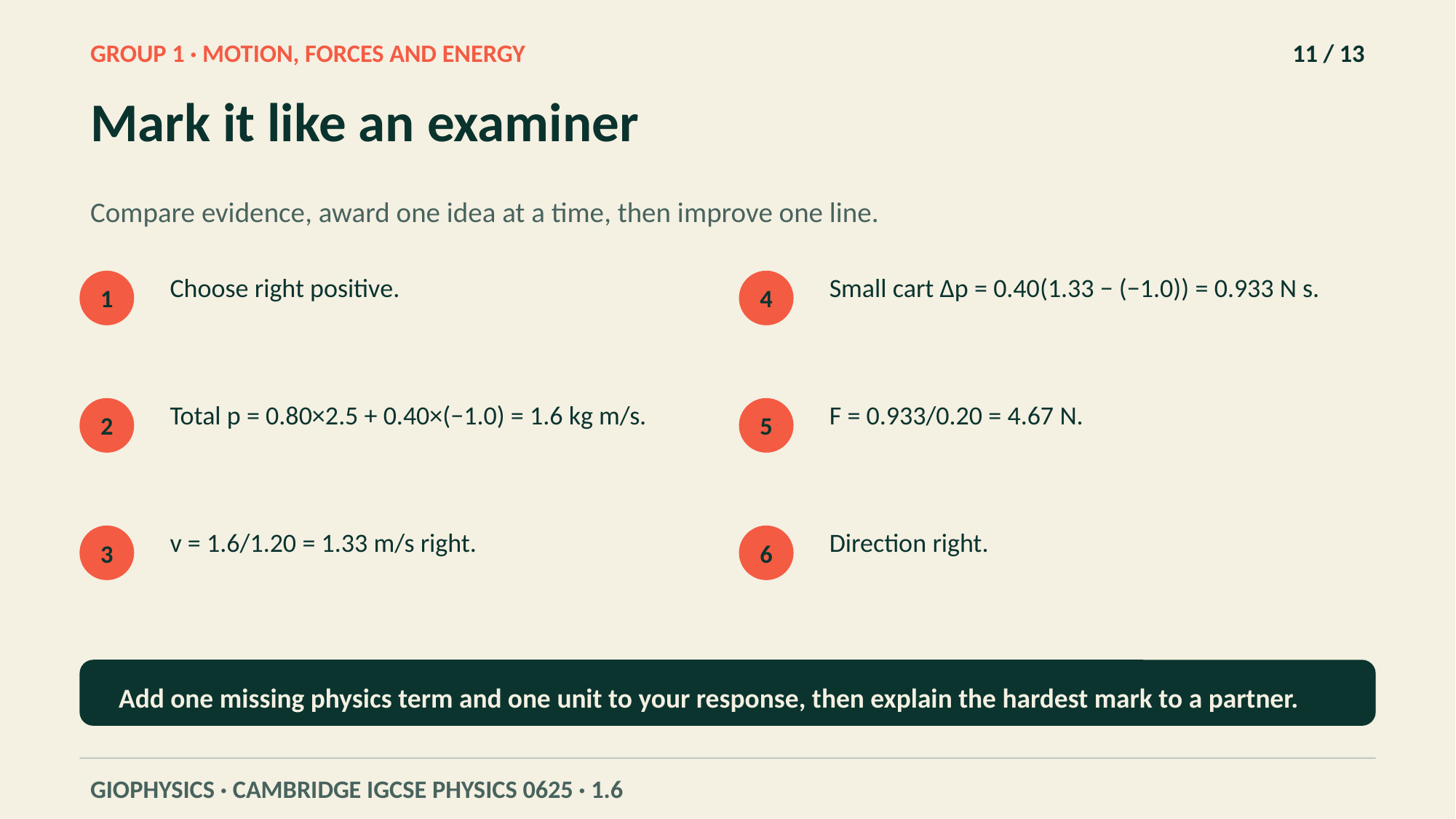

GROUP 1 · MOTION, FORCES AND ENERGY
11 / 13
Mark it like an examiner
Compare evidence, award one idea at a time, then improve one line.
Choose right positive.
Small cart Δp = 0.40(1.33 − (−1.0)) = 0.933 N s.

1
4
Total p = 0.80×2.5 + 0.40×(−1.0) = 1.6 kg m/s.
F = 0.933/0.20 = 4.67 N.

2
5
v = 1.6/1.20 = 1.33 m/s right.
Direction right.

3
6

Add one missing physics term and one unit to your response, then explain the hardest mark to a partner.

GIOPHYSICS · CAMBRIDGE IGCSE PHYSICS 0625 · 1.6